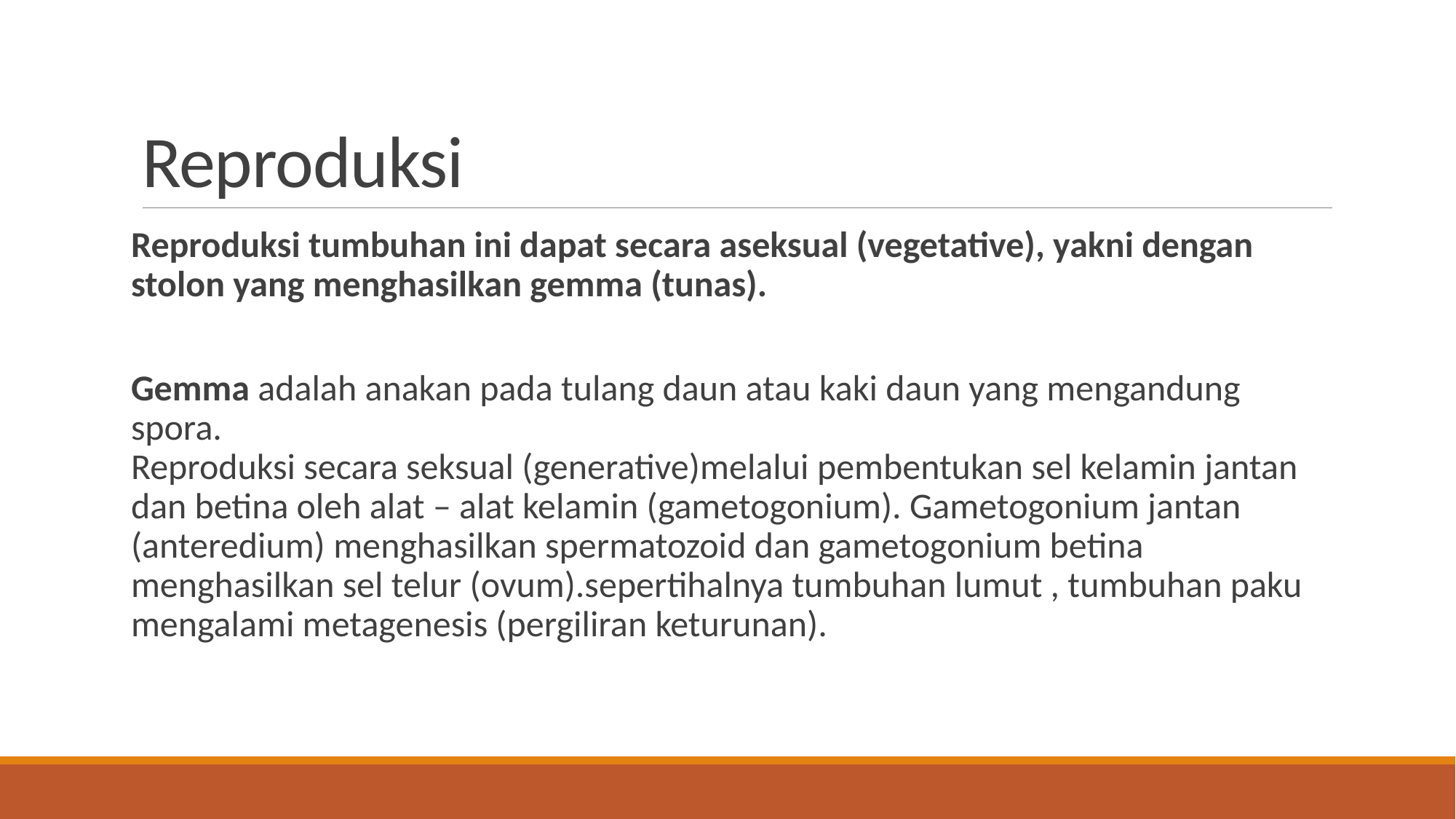

# Reproduksi
Reproduksi tumbuhan ini dapat secara aseksual (vegetative), yakni dengan stolon yang menghasilkan gemma (tunas).
Gemma adalah anakan pada tulang daun atau kaki daun yang mengandung spora.
Reproduksi secara seksual (generative)melalui pembentukan sel kelamin jantan dan betina oleh alat – alat kelamin (gametogonium). Gametogonium jantan (anteredium) menghasilkan spermatozoid dan gametogonium betina menghasilkan sel telur (ovum).sepertihalnya tumbuhan lumut , tumbuhan paku mengalami metagenesis (pergiliran keturunan).